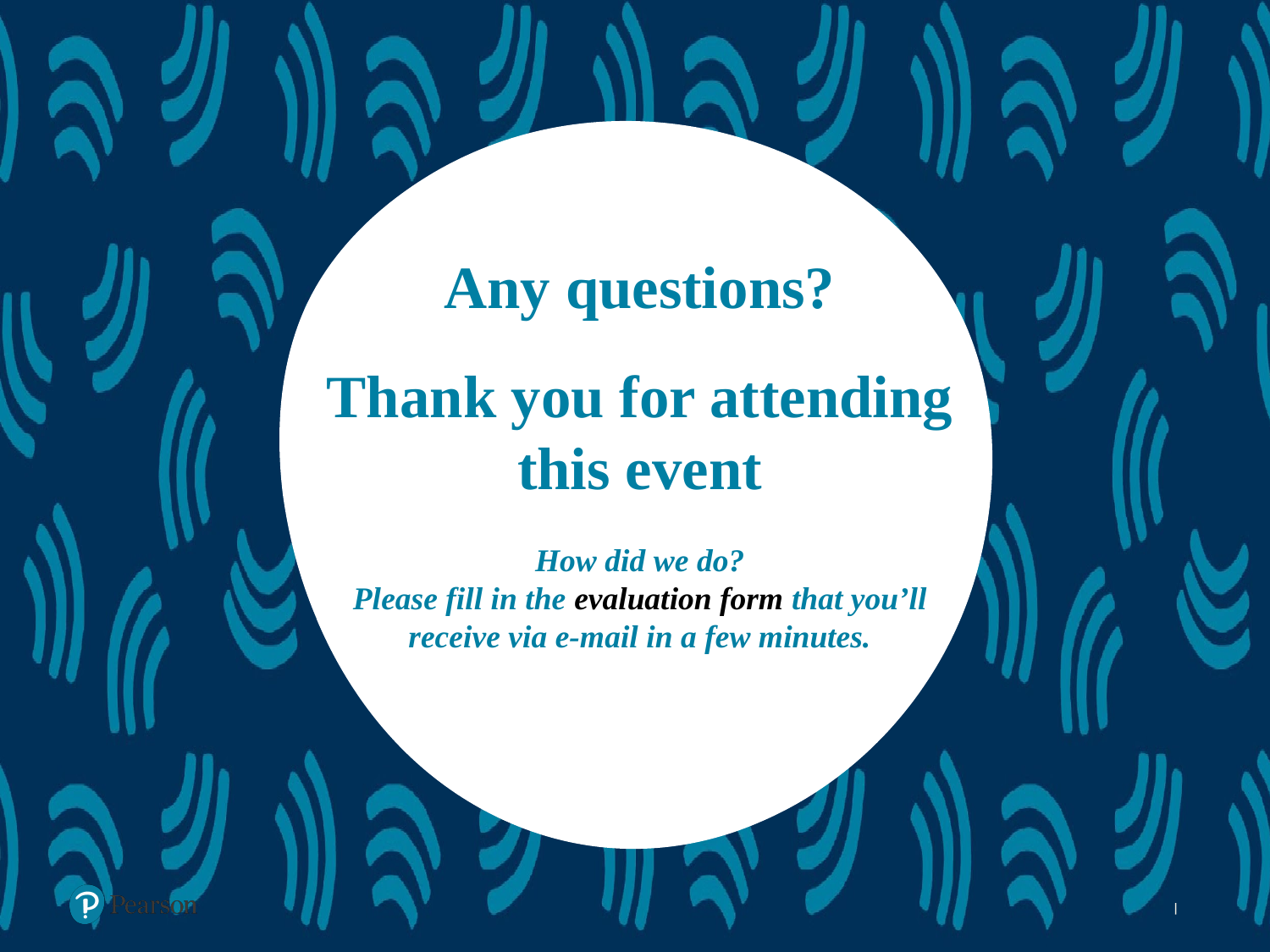

Any questions?

Thank you for attending this event

How did we do?
Please fill in the evaluation form that you’ll receive via e-mail in a few minutes.